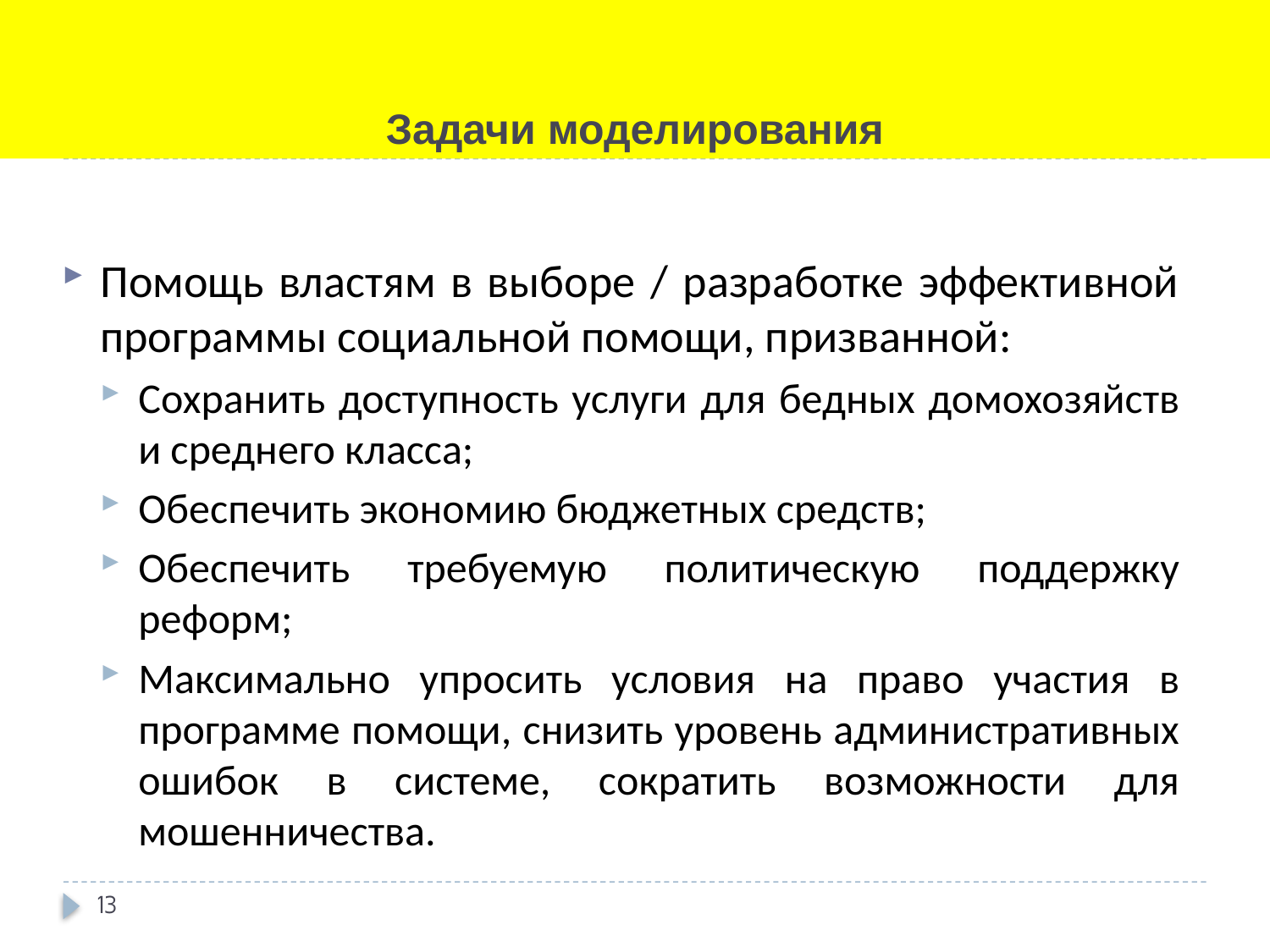

# Задачи моделирования

Помощь властям в выборе / разработке эффективной программы социальной помощи, призванной:
Сохранить доступность услуги для бедных домохозяйств и среднего класса;
Обеспечить экономию бюджетных средств;
Обеспечить требуемую политическую поддержку реформ;
Максимально упросить условия на право участия в программе помощи, снизить уровень административных ошибок в системе, сократить возможности для мошенничества.

13